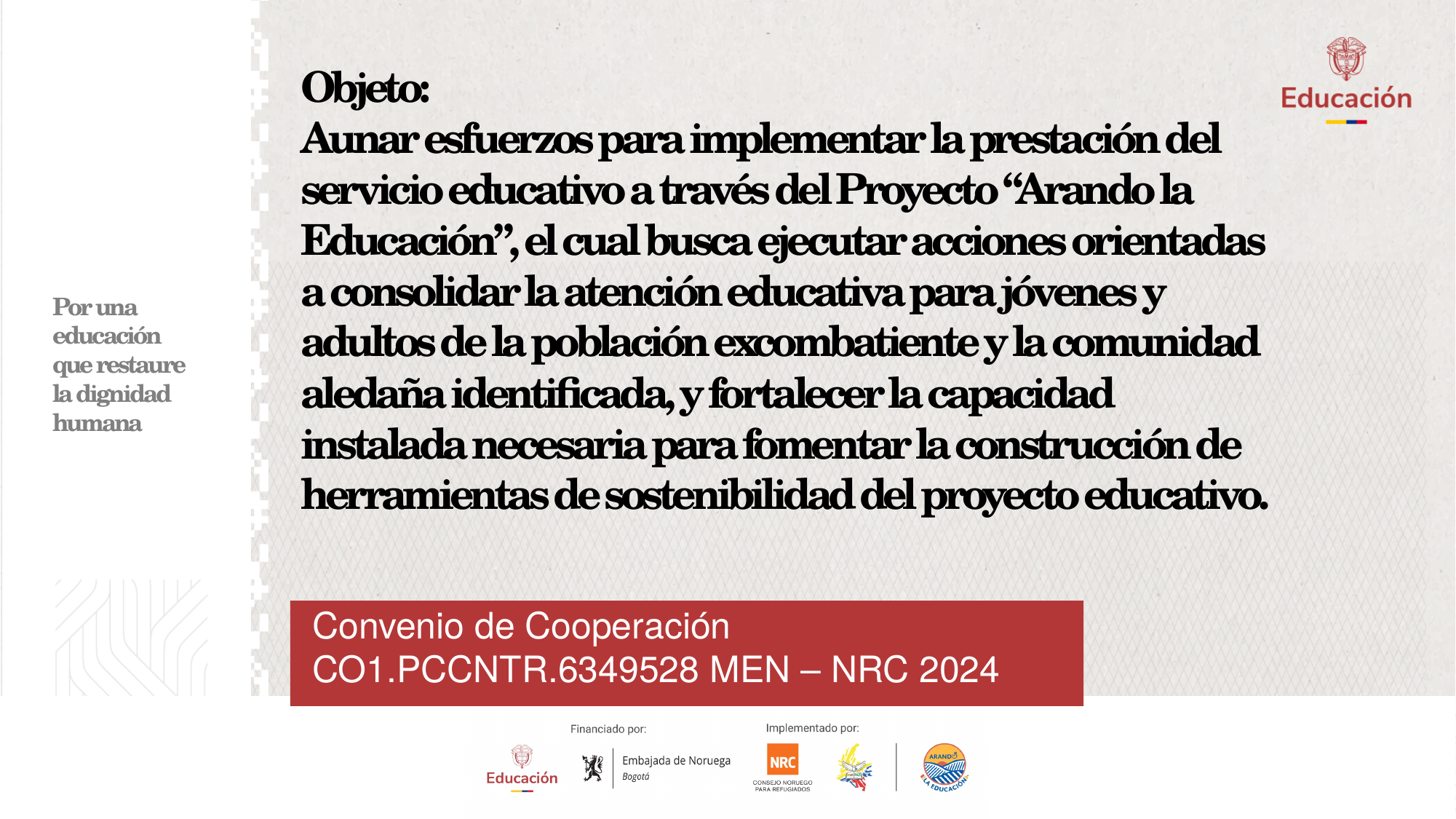

Objeto:
Aunar esfuerzos para implementar la prestación del servicio educativo a través del Proyecto “Arando la Educación”, el cual busca ejecutar acciones orientadas a consolidar la atención educativa para jóvenes y adultos de la población excombatiente y la comunidad aledaña identificada, y fortalecer la capacidad instalada necesaria para fomentar la construcción de herramientas de sostenibilidad del proyecto educativo.
Por una educación
que restaure la dignidad humana
Convenio de Cooperación CO1.PCCNTR.6349528 MEN – NRC 2024

# Diap.